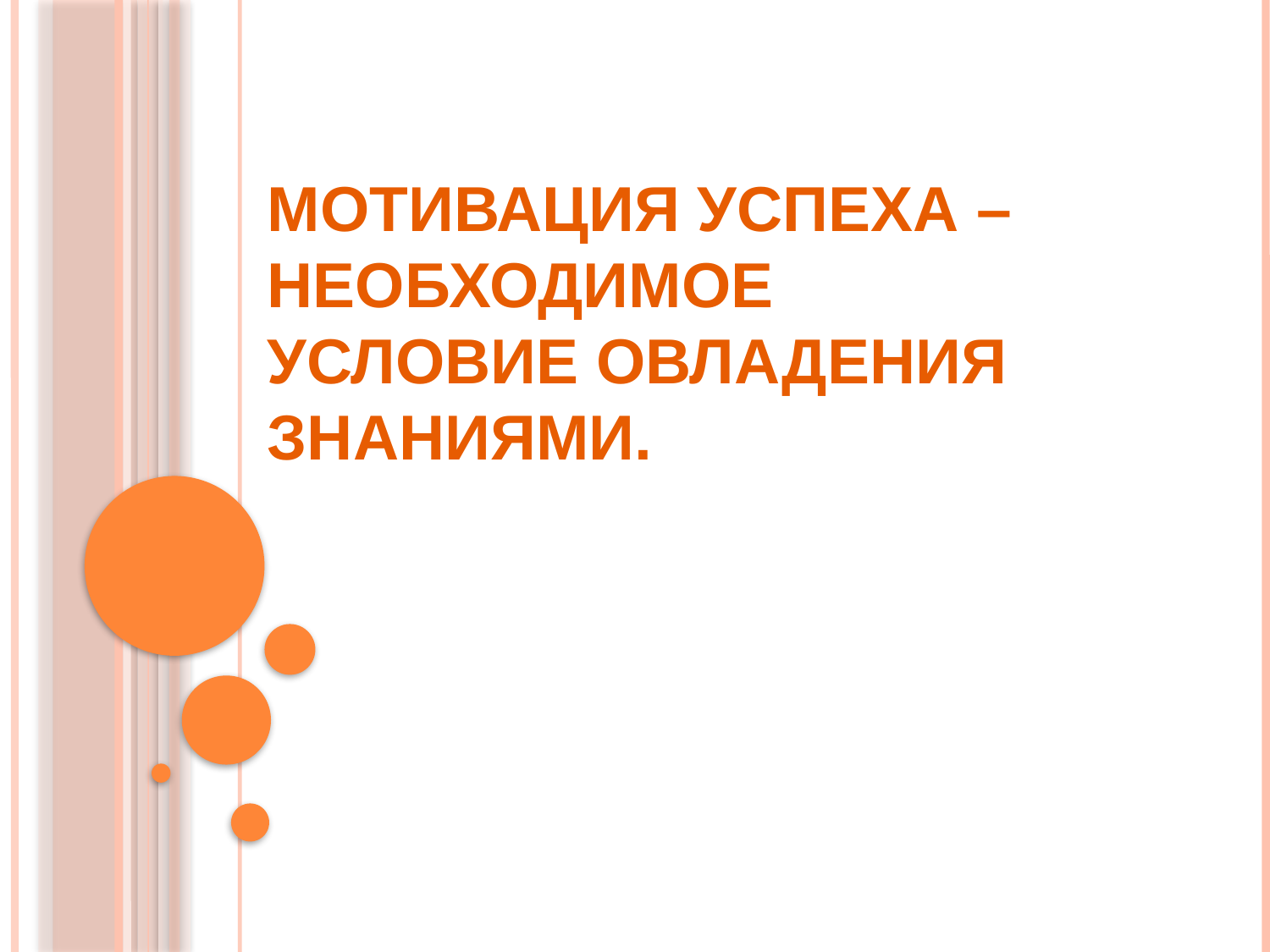

# Мотивация успеха – необходимое условие овладения знаниями.